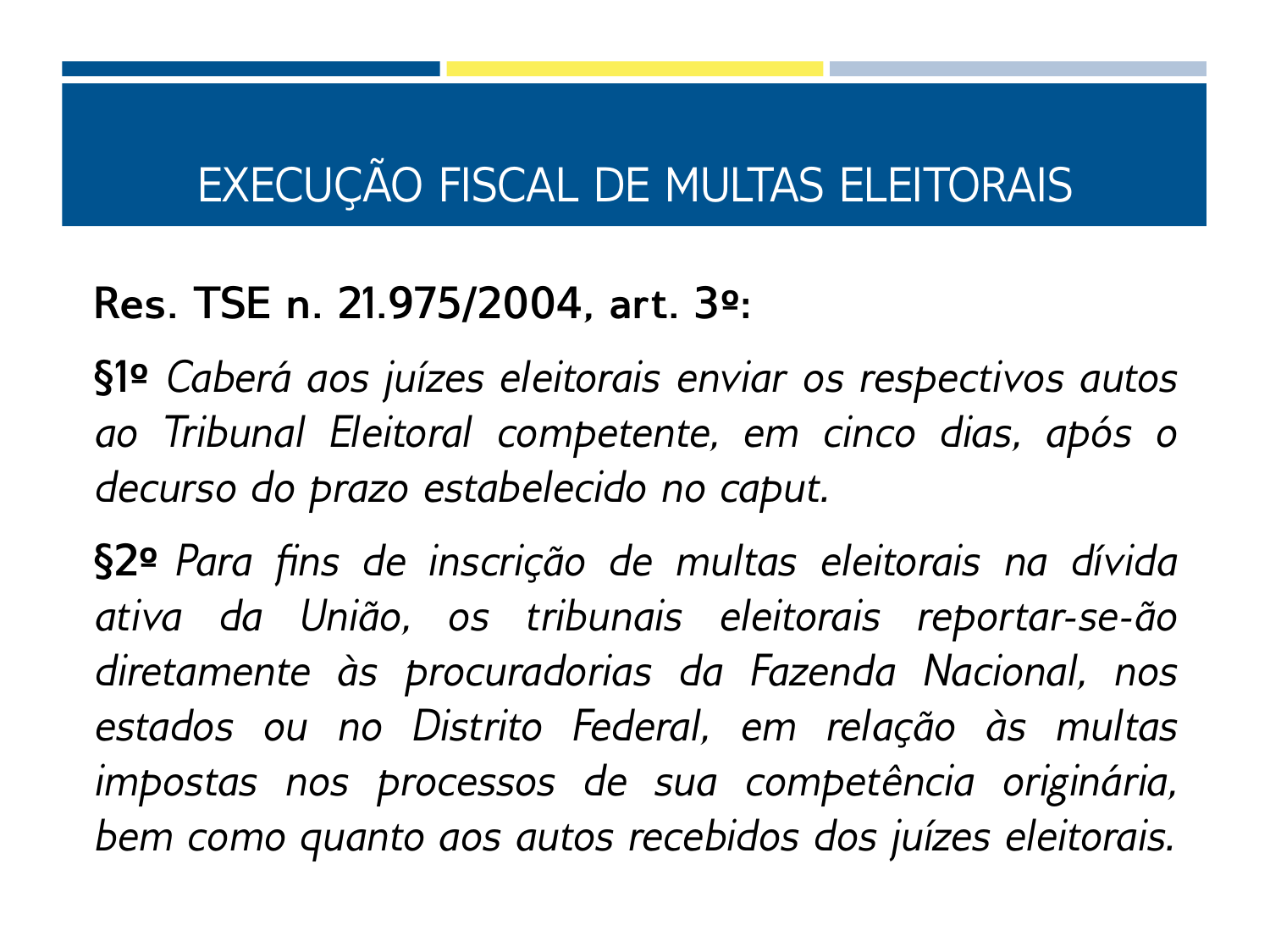

# EXECUÇÃO FISCAL DE MULTAS ELEITORAIS
Res. TSE n. 21.975/2004, art. 3º:
§1º Caberá aos juízes eleitorais enviar os respectivos autos ao Tribunal Eleitoral competente, em cinco dias, após o decurso do prazo estabelecido no caput.
§2º Para fins de inscrição de multas eleitorais na dívida ativa da União, os tribunais eleitorais reportar-se-ão diretamente às procuradorias da Fazenda Nacional, nos estados ou no Distrito Federal, em relação às multas impostas nos processos de sua competência originária, bem como quanto aos autos recebidos dos juízes eleitorais.